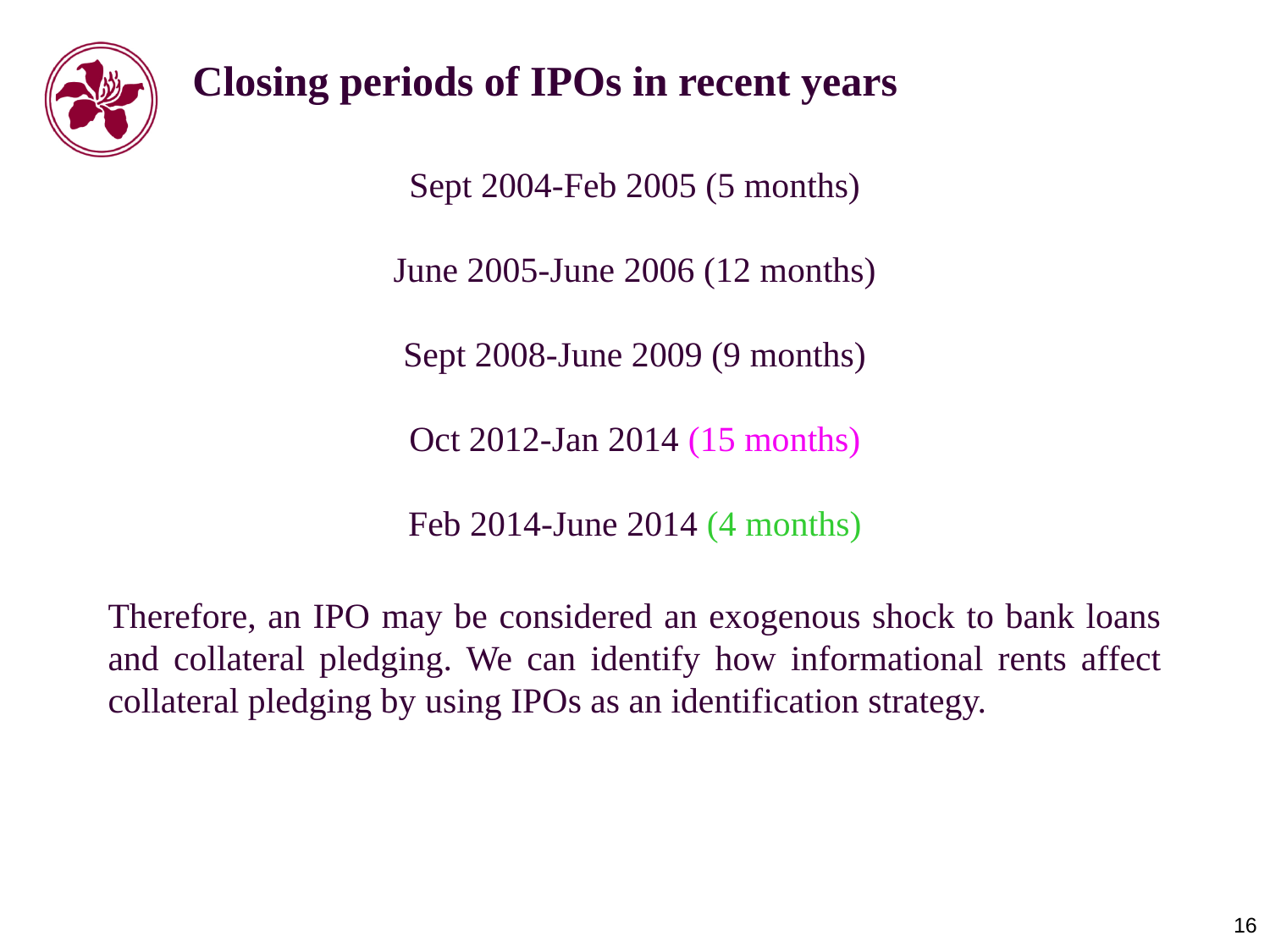

# Closing periods of IPOs in recent years
Sept 2004-Feb 2005 (5 months)
June 2005-June 2006 (12 months)
Sept 2008-June 2009 (9 months)
Oct 2012-Jan 2014 (15 months)
Feb 2014-June 2014 (4 months)
Therefore, an IPO may be considered an exogenous shock to bank loans and collateral pledging. We can identify how informational rents affect collateral pledging by using IPOs as an identification strategy.
16